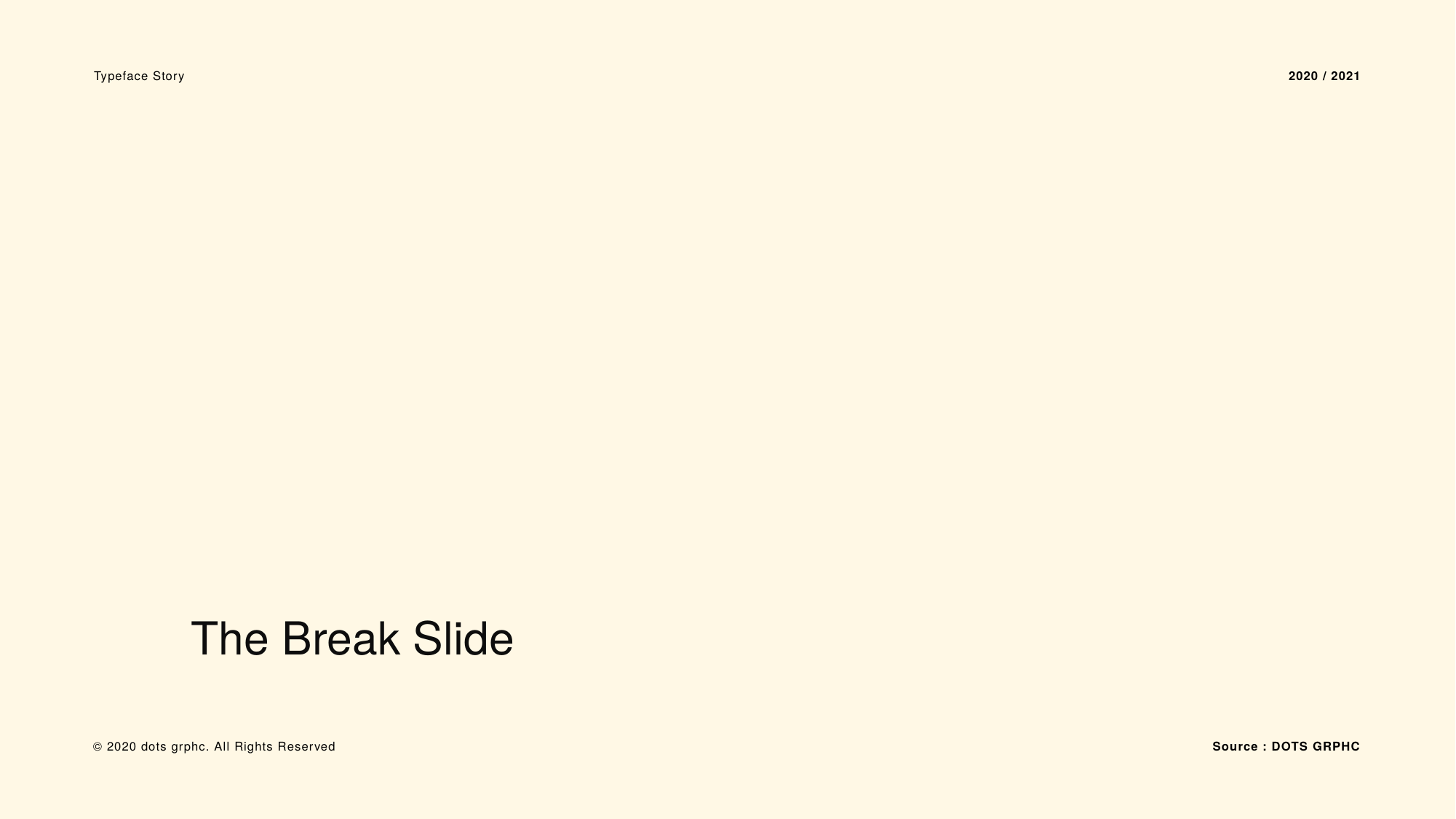

Typeface Story
2020 / 2021

The Break Slide
Source : DOTS GRPHC
© 2020 dots grphc. All Rights Reserved